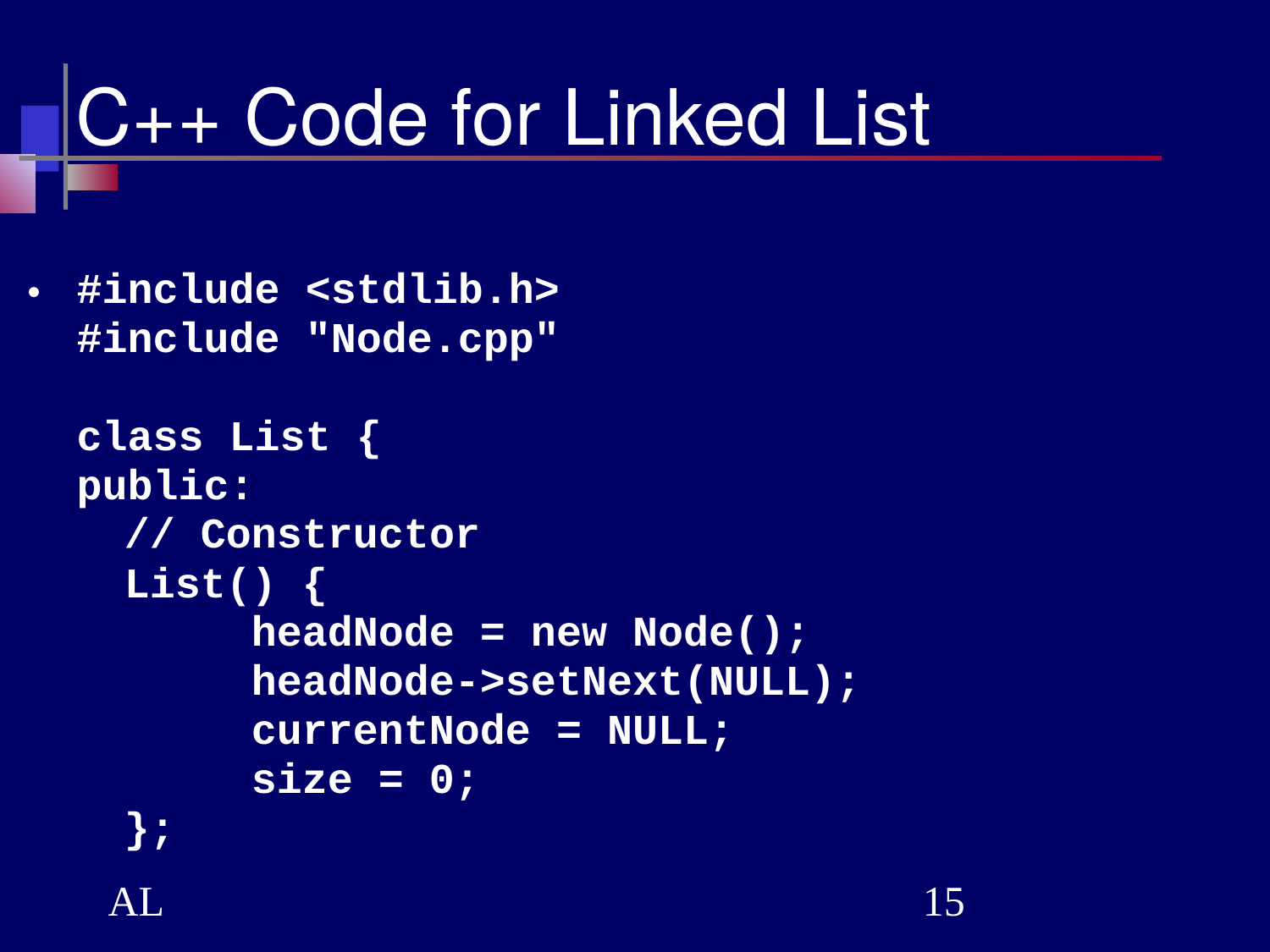

# C++ Code for Linked List

•
#include <stdlib.h>
#include "Node.cpp"

class List {
public:
	// Constructor
	List() {
		headNode = new Node();
		headNode->setNext(NULL);
		currentNode = NULL;
		size = 0;
	};

AL
15